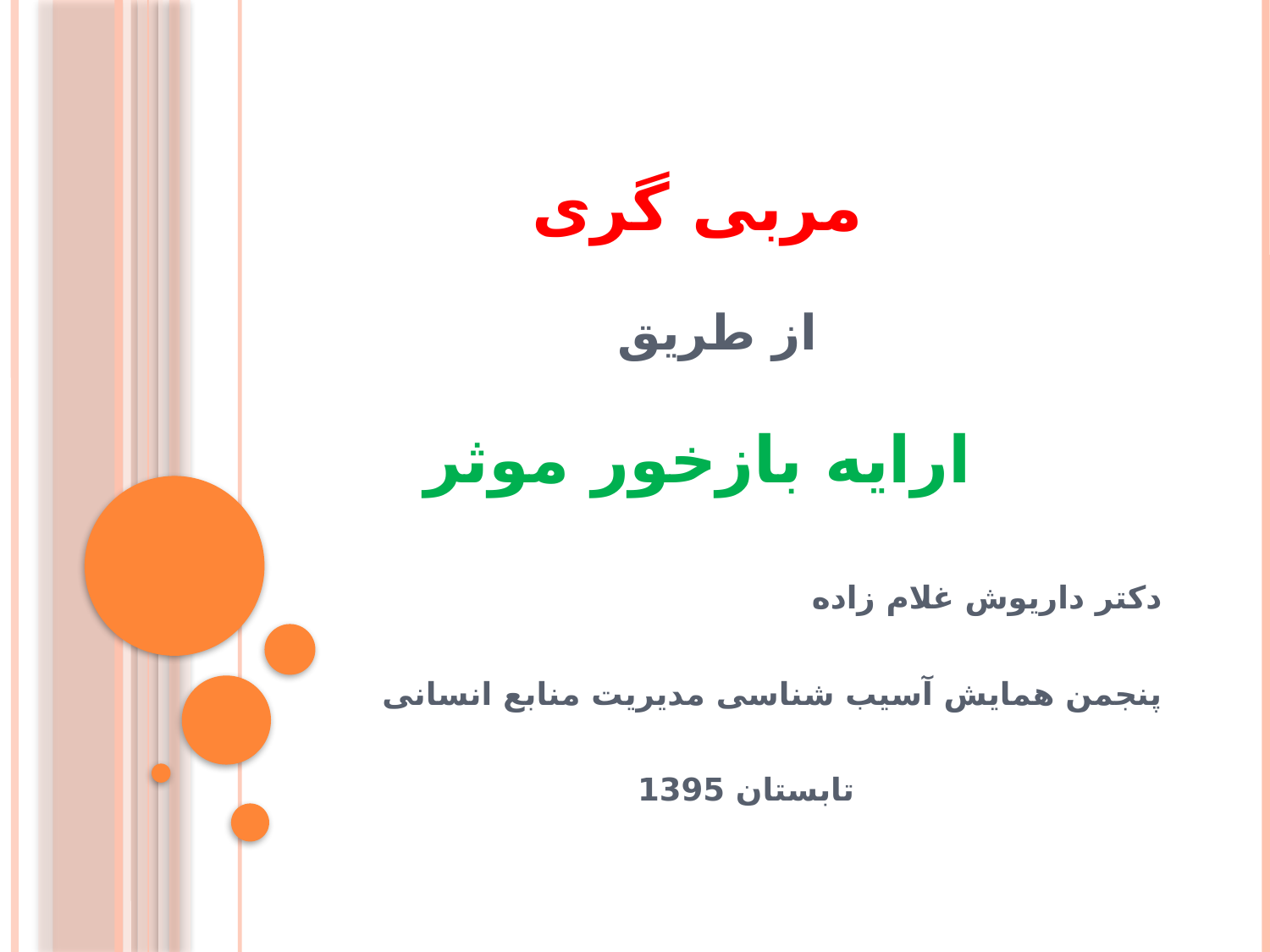

# مربی گری از طریق ارایه بازخور موثر
دکتر داریوش غلام زاده

پنجمن همایش آسیب شناسی مدیریت منابع انسانی

تابستان 1395